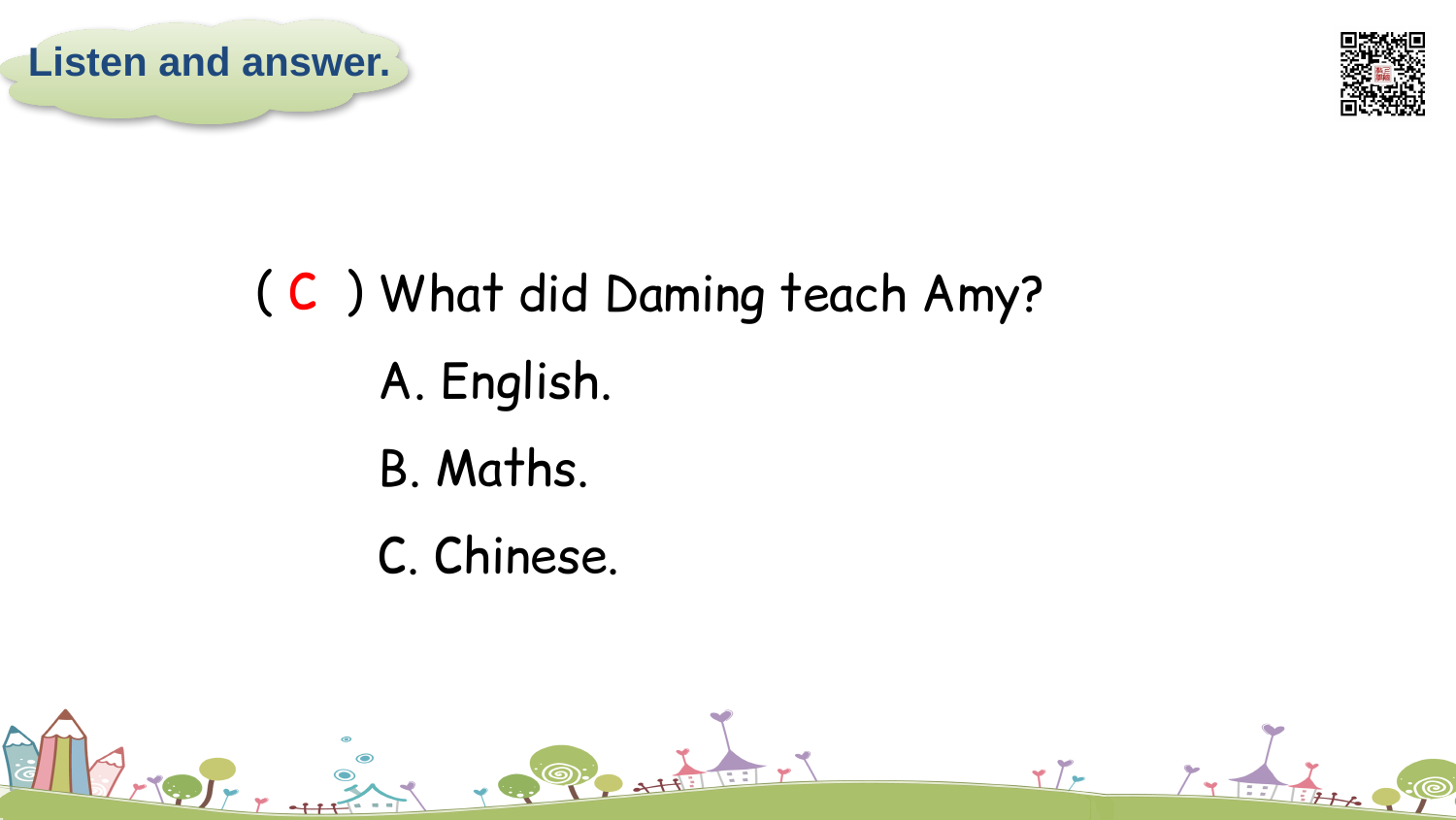

Listen and answer.
What did Daming teach Amy?
A. English.
B. Maths.
C. Chinese.
(     )
C